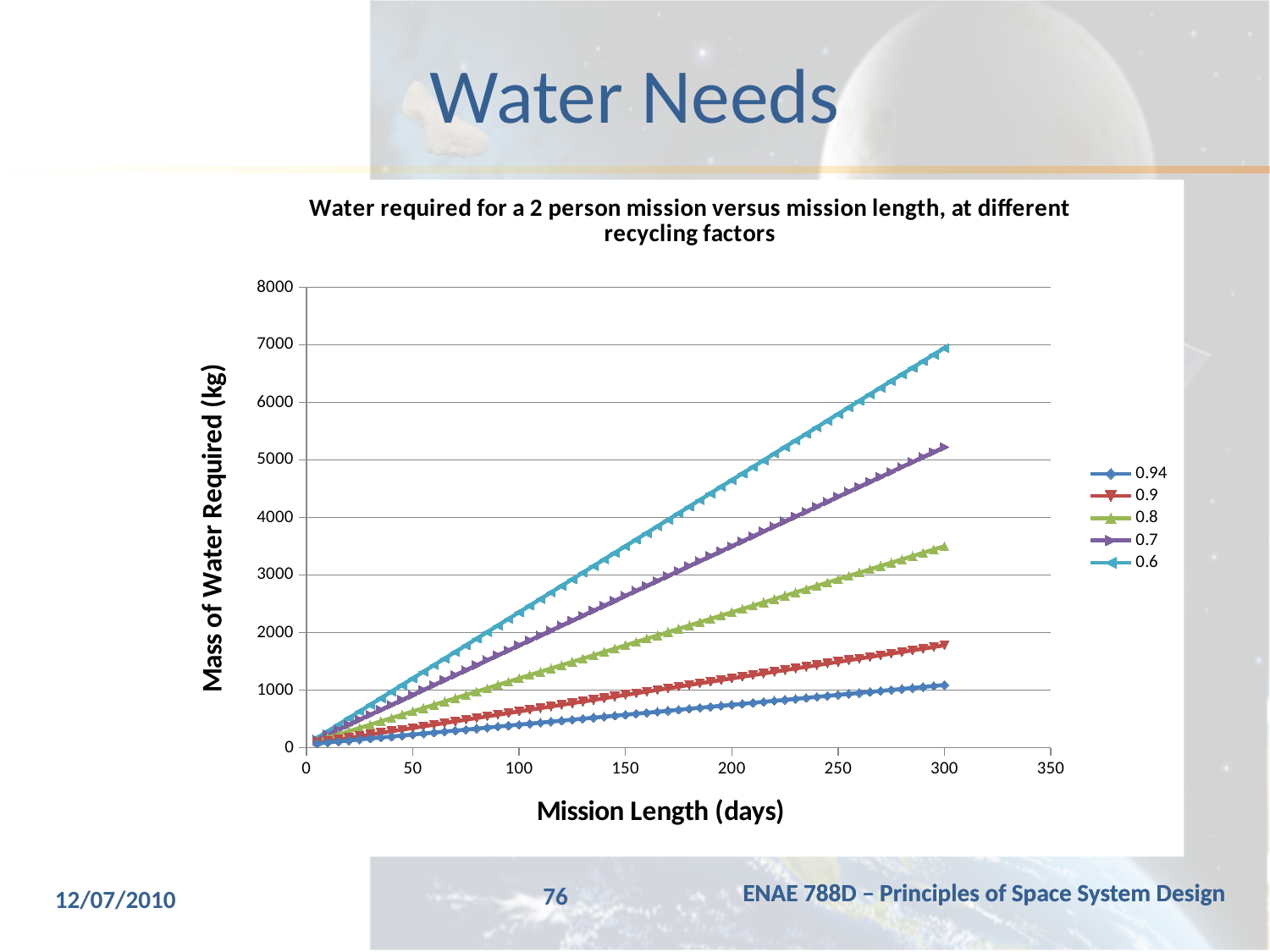

# Water Needs

### Chart: Water required for a 2 person mission versus mission length, at different recycling factors

| Category |  |  |  |  |  |
|---|---|---|---|---|---|